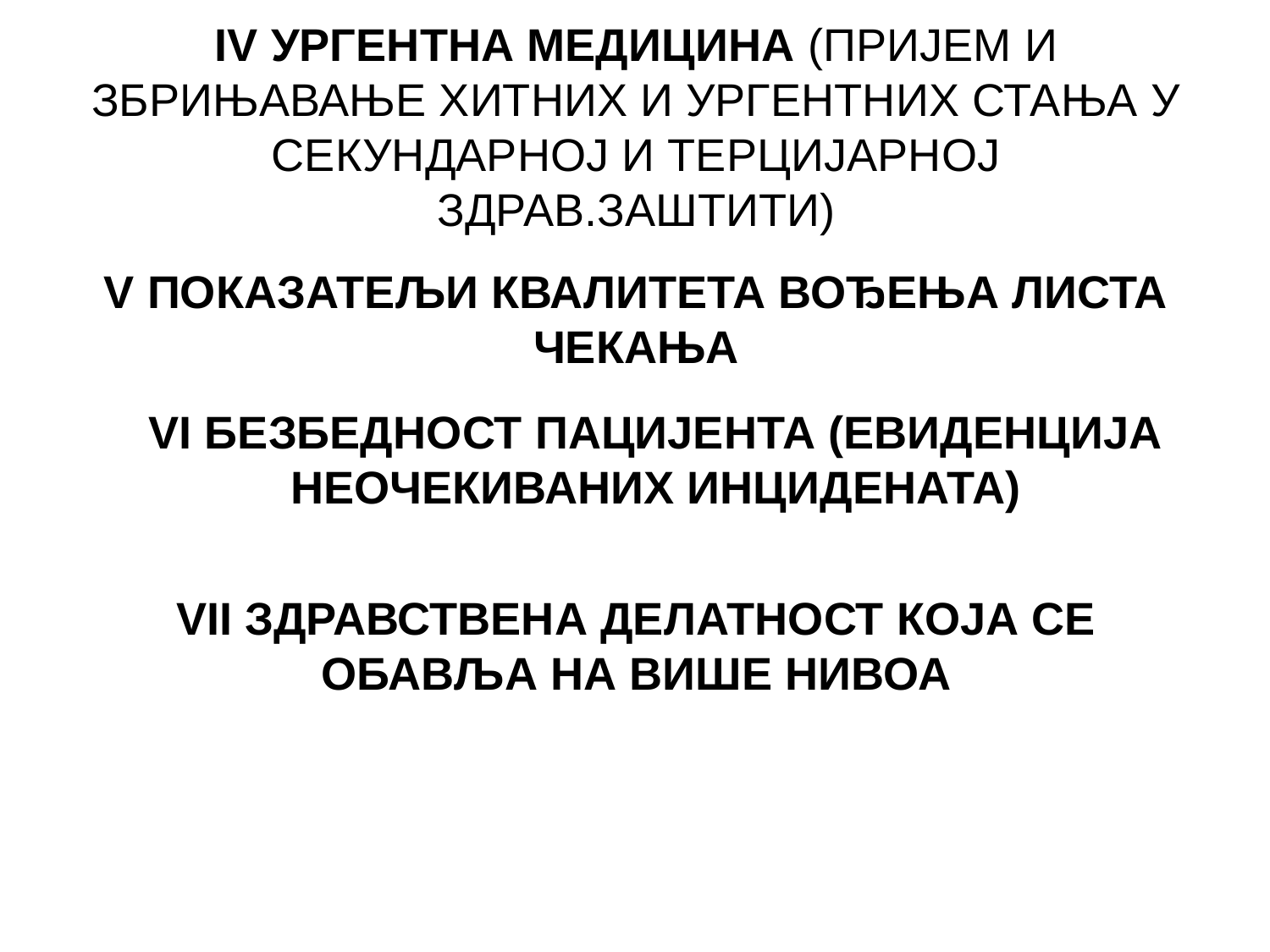

# IV УРГЕНТНА МЕДИЦИНА (ПРИЈЕМ И ЗБРИЊАВАЊЕ ХИТНИХ И УРГЕНТНИХ СТАЊА У СЕКУНДАРНОЈ И ТЕРЦИЈАРНОЈ ЗДРАВ.ЗАШТИТИ)
V ПОКАЗАТЕЉИ КВАЛИТЕТА ВОЂЕЊА ЛИСТА ЧЕКАЊА

VI БЕЗБЕДНОСТ ПАЦИЈЕНТА (ЕВИДЕНЦИЈА НЕОЧЕКИВАНИХ ИНЦИДЕНАТА)

VII ЗДРАВСТВЕНА ДЕЛАТНОСТ КОЈА СЕ ОБАВЉА НА ВИШЕ НИВОА